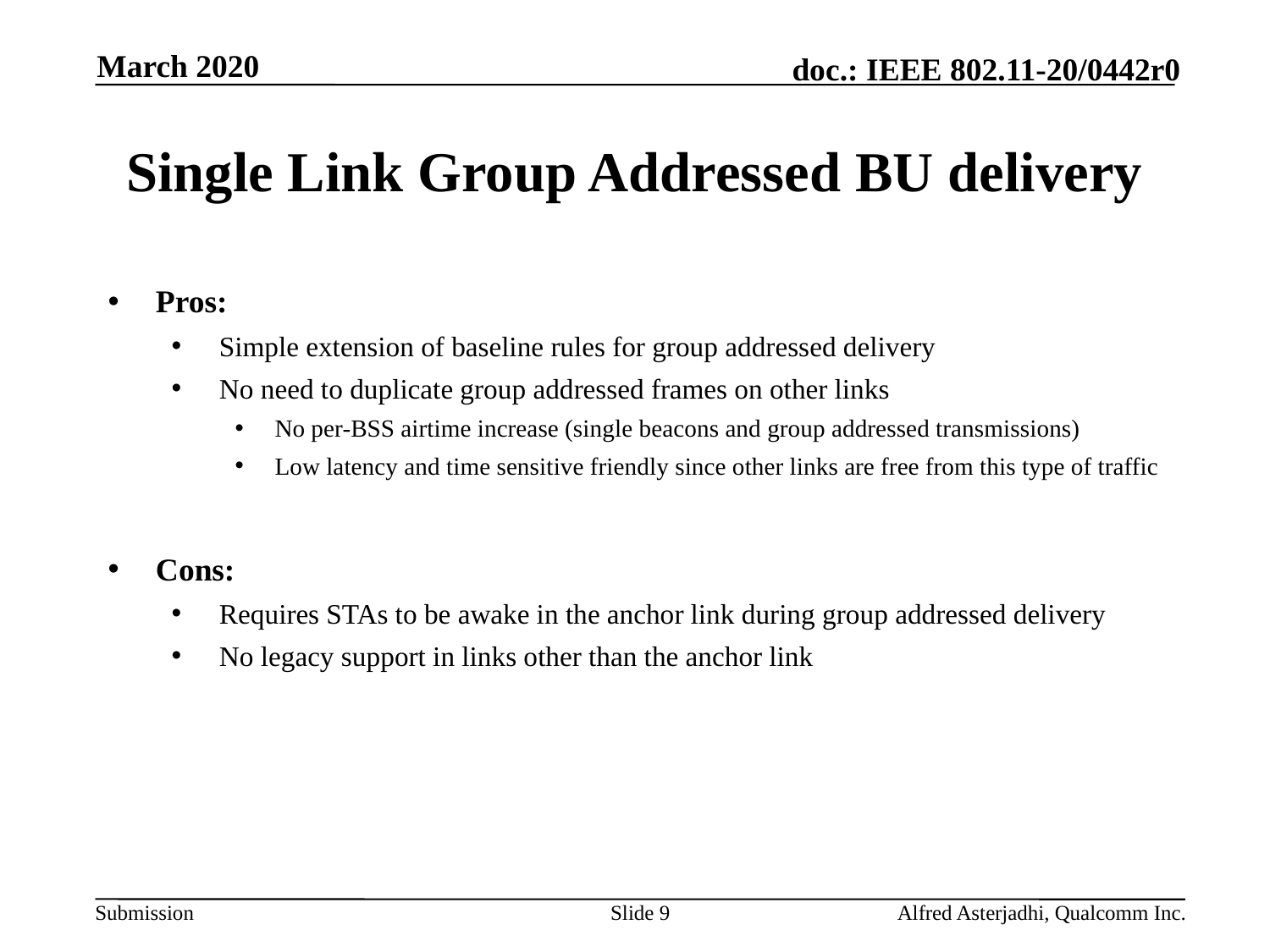

March 2020
# Single Link Group Addressed BU delivery
Pros:
Simple extension of baseline rules for group addressed delivery
No need to duplicate group addressed frames on other links
No per-BSS airtime increase (single beacons and group addressed transmissions)
Low latency and time sensitive friendly since other links are free from this type of traffic

Cons:
Requires STAs to be awake in the anchor link during group addressed delivery
No legacy support in links other than the anchor link

Slide 9
Alfred Asterjadhi, Qualcomm Inc.